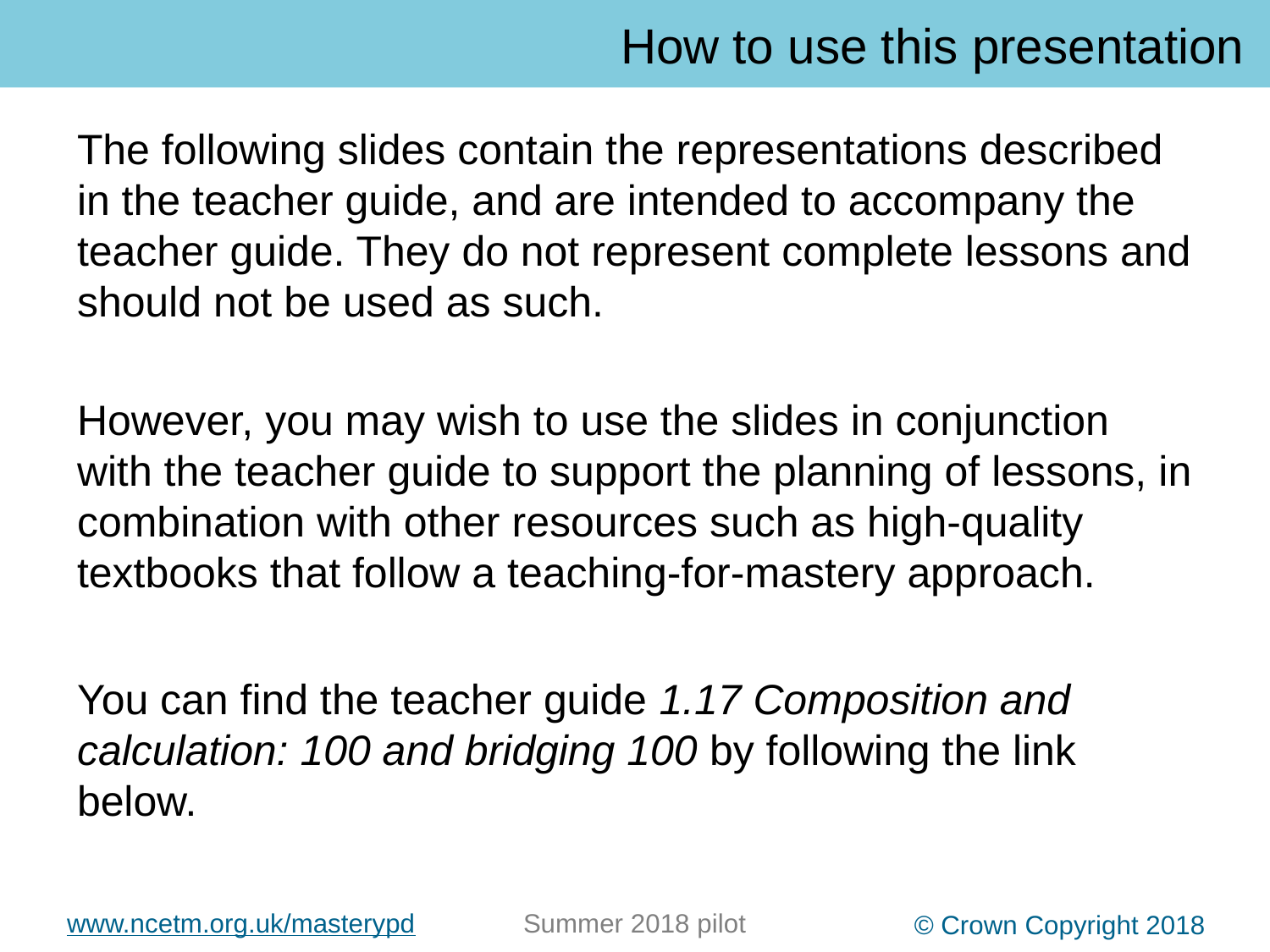

How to use this presentation
You can find the teacher guide 1.17 Composition and calculation: 100 and bridging 100 by following the link below.